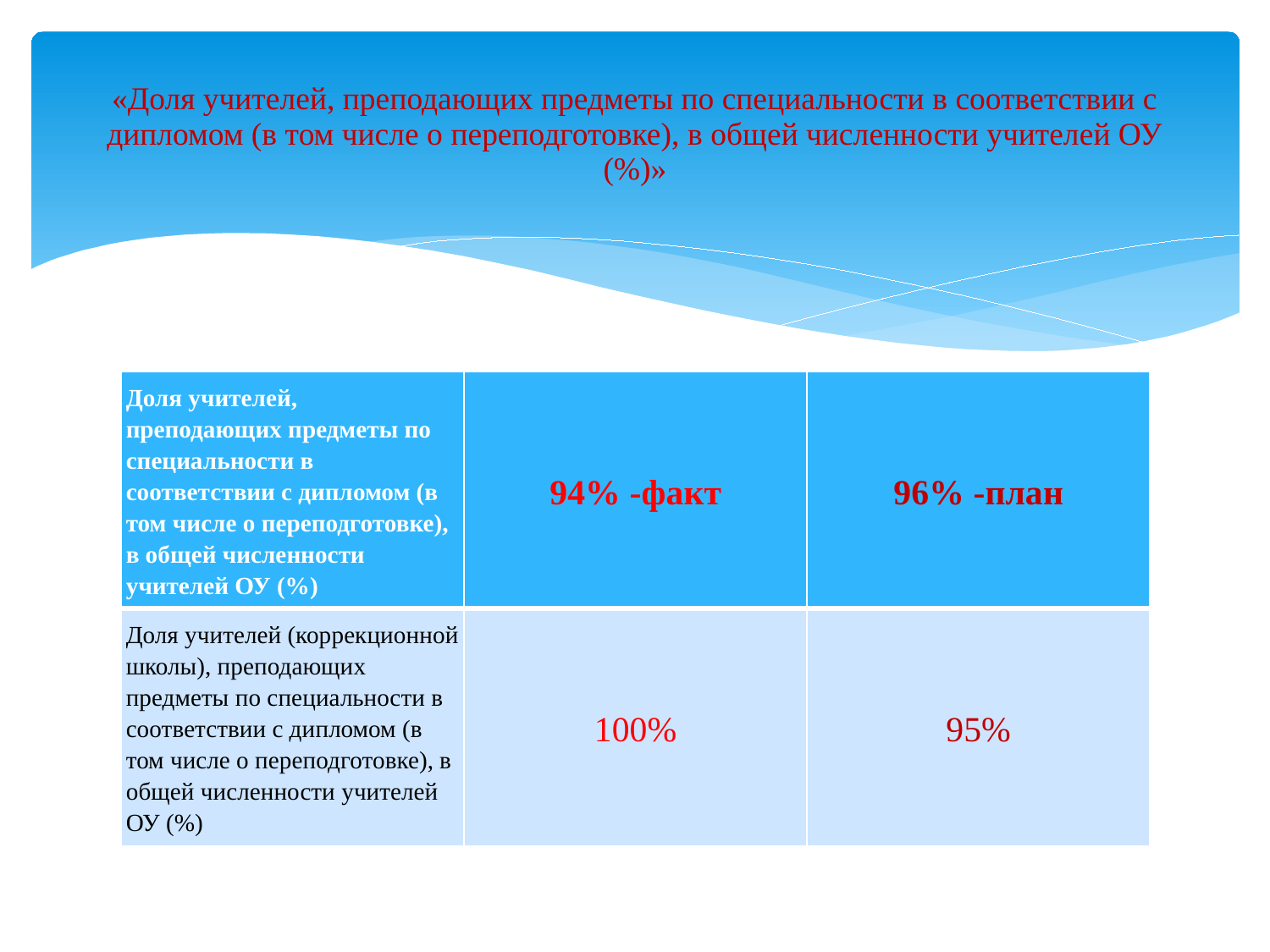

# «Доля учителей, преподающих предметы по специальности в соответствии с дипломом (в том числе о переподготовке), в общей численности учителей ОУ (%)»
| Доля учителей, преподающих предметы по специальности в соответствии с дипломом (в том числе о переподготовке), в общей численности учителей ОУ (%) | 94% -факт | 96% -план |
| --- | --- | --- |
| Доля учителей (коррекционной школы), преподающих предметы по специальности в соответствии с дипломом (в том числе о переподготовке), в общей численности учителей ОУ (%) | 100% | 95% |